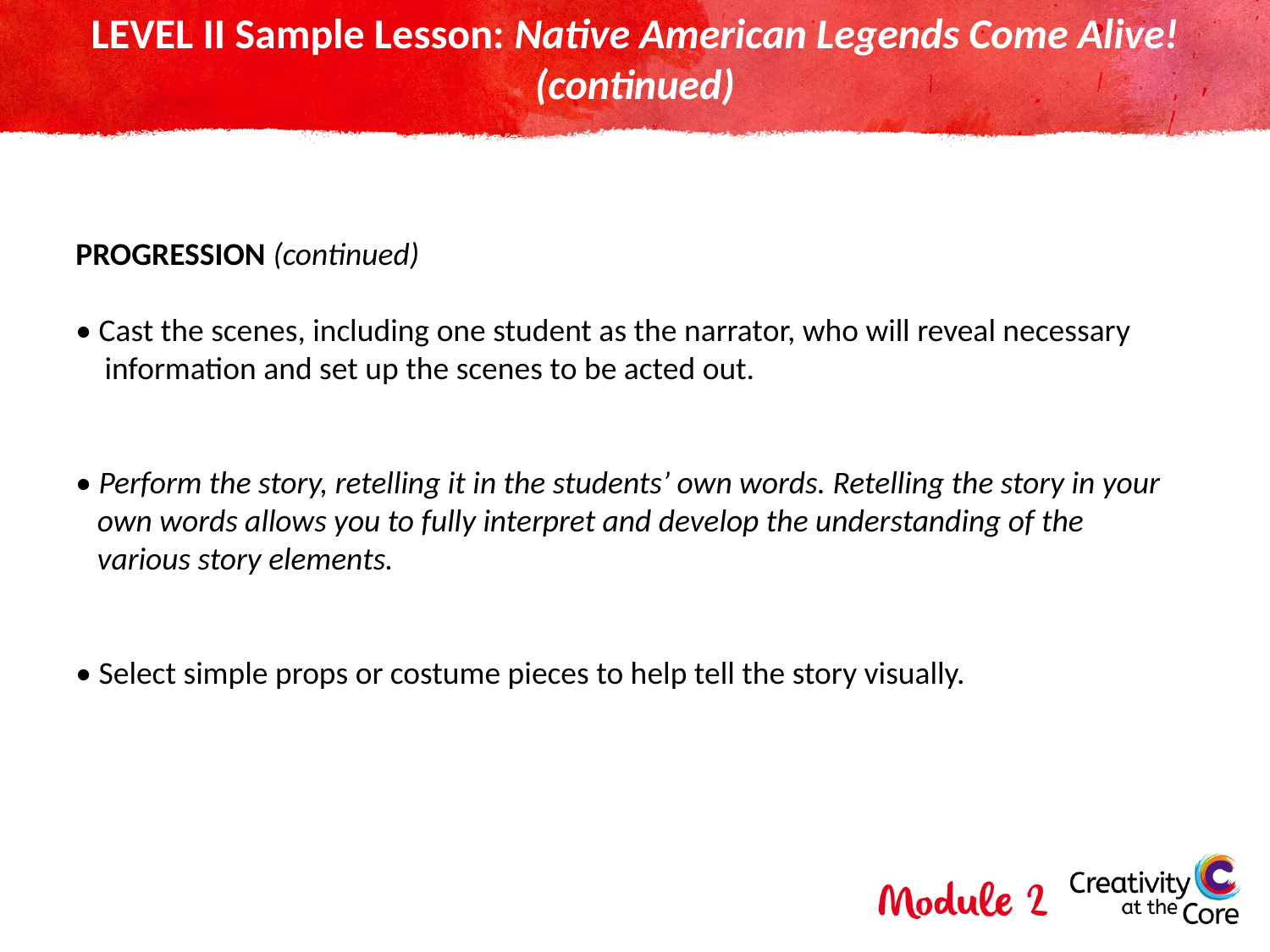

# LEVEL II Sample Lesson: Native American Legends Come Alive! (continued)

PROGRESSION (continued)

• Cast the scenes, including one student as the narrator, who will reveal necessary
    information and set up the scenes to be acted out.

• Perform the story, retelling it in the students’ own words. Retelling the story in your
   own words allows you to fully interpret and develop the understanding of the
   various story elements.

• Select simple props or costume pieces to help tell the story visually.